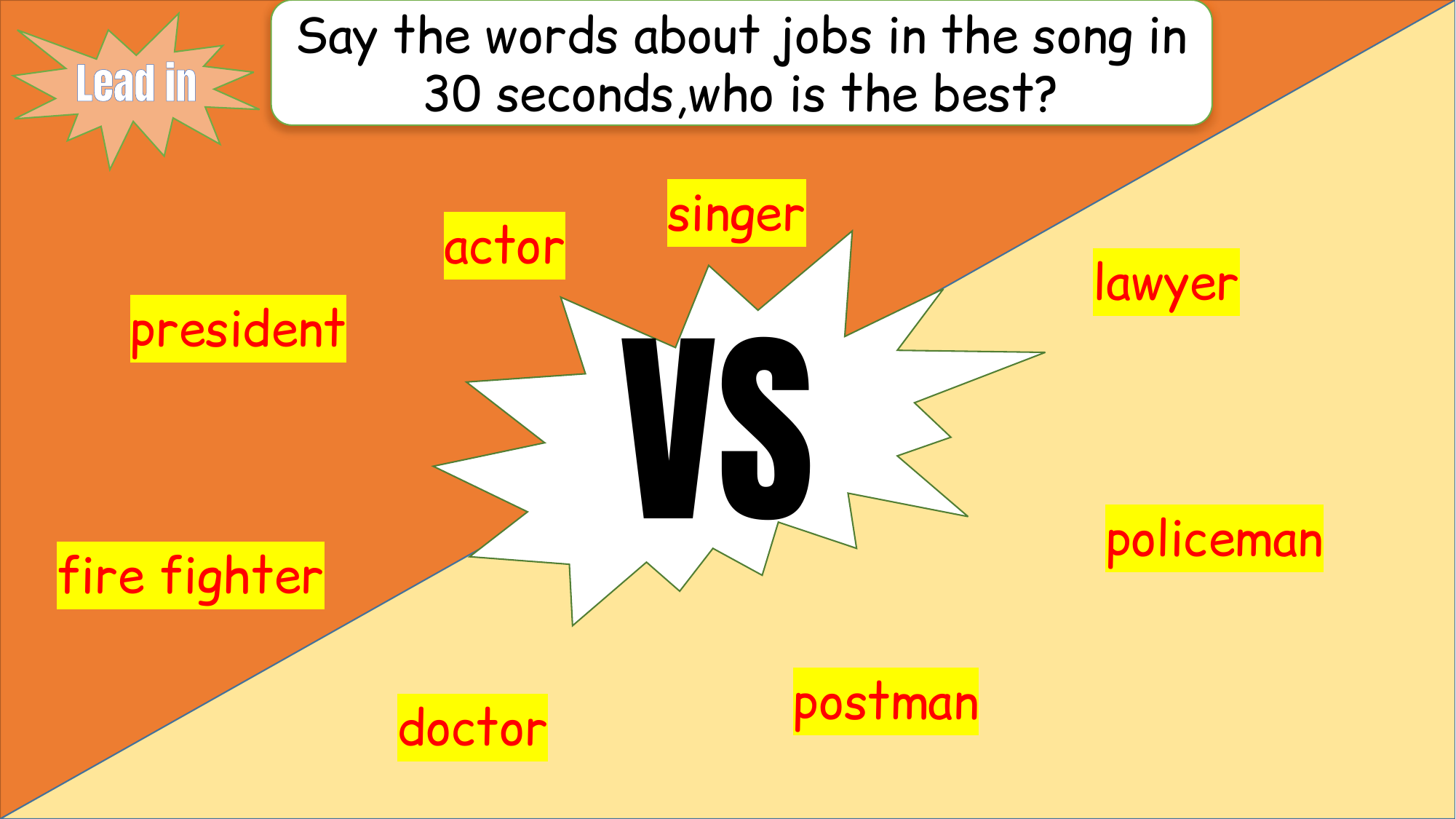

Say the words about jobs in the song in 30 seconds,who is the best?

Lead in
singer
actor
VS
lawyer
president
policeman
fire fighter
postman
doctor